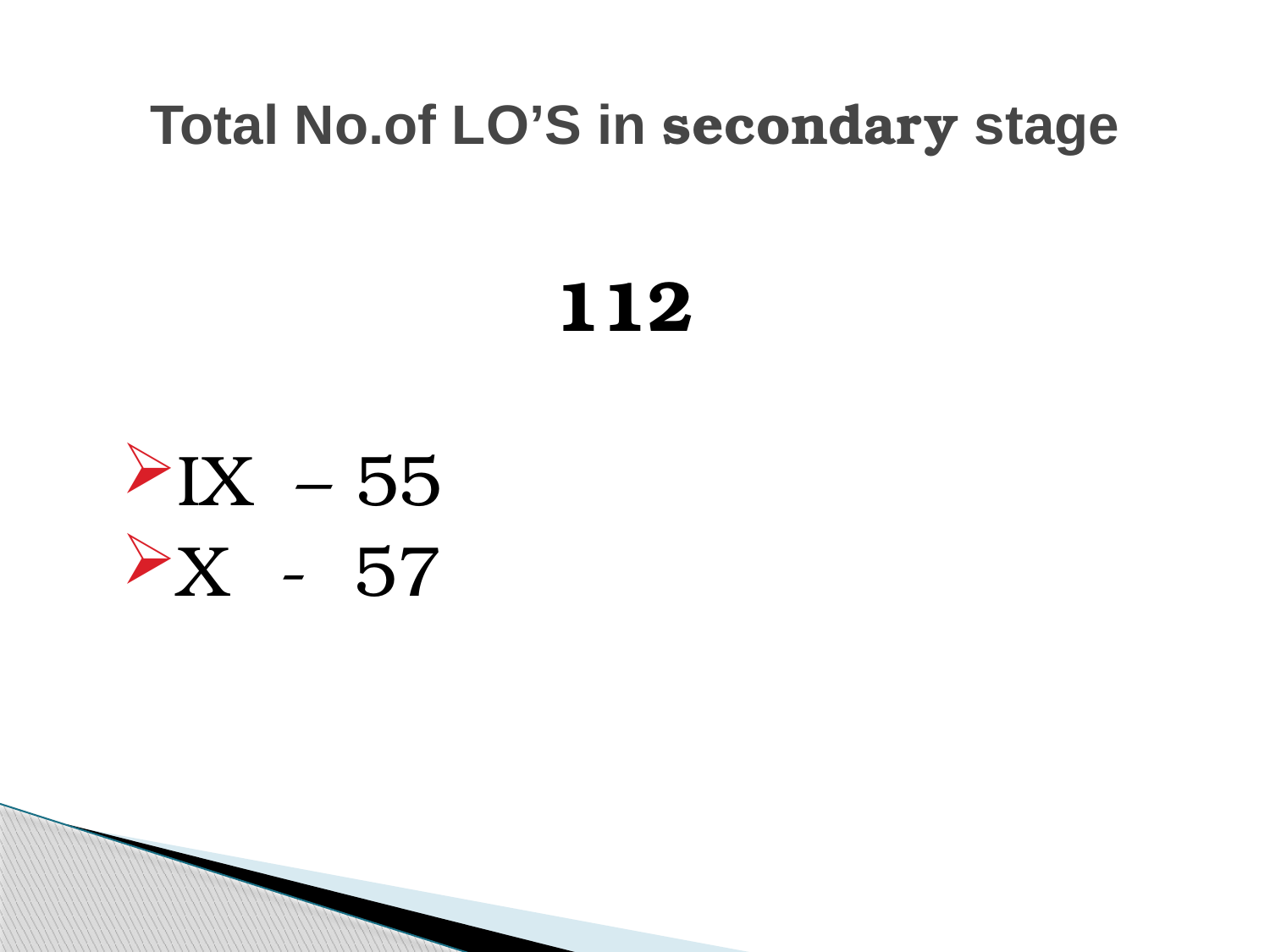

Total No.of LO’S in secondary stage

112

IX  – 55
X	-  57